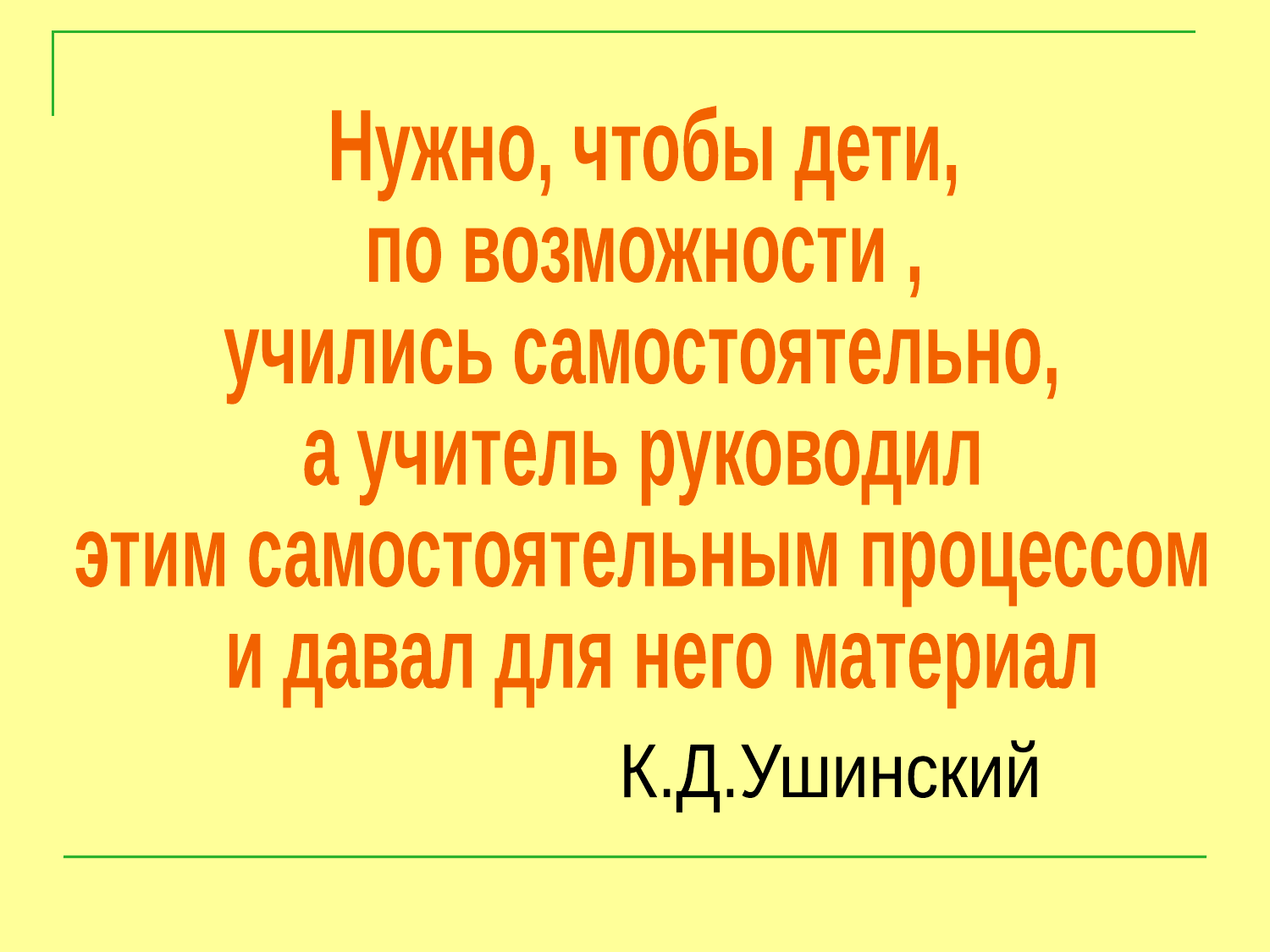

Нужно, чтобы дети,
по возможности ,
учились самостоятельно,
а учитель руководил
этим самостоятельным процессом
 и давал для него материал
К.Д.Ушинский